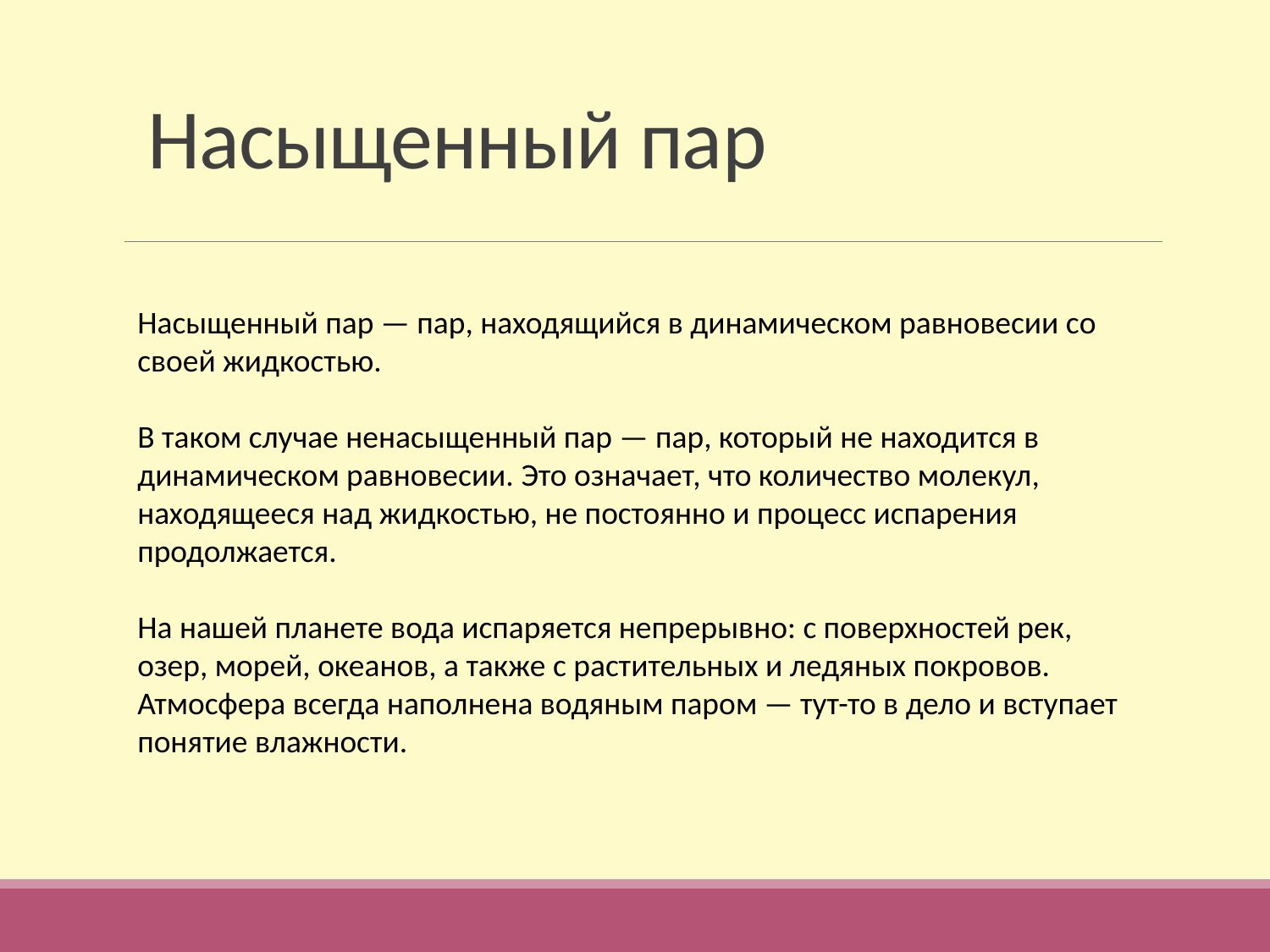

# Насыщенный пар
Насыщенный пар — пар, находящийся в динамическом равновесии со своей жидкостью.

В таком случае ненасыщенный пар — пар, который не находится в динамическом равновесии. Это означает, что количество молекул, находящееся над жидкостью, не постоянно и процесс испарения продолжается.

На нашей планете вода испаряется непрерывно: с поверхностей рек, озер, морей, океанов, а также с растительных и ледяных покровов. Атмосфера всегда наполнена водяным паром — тут-то в дело и вступает понятие влажности.